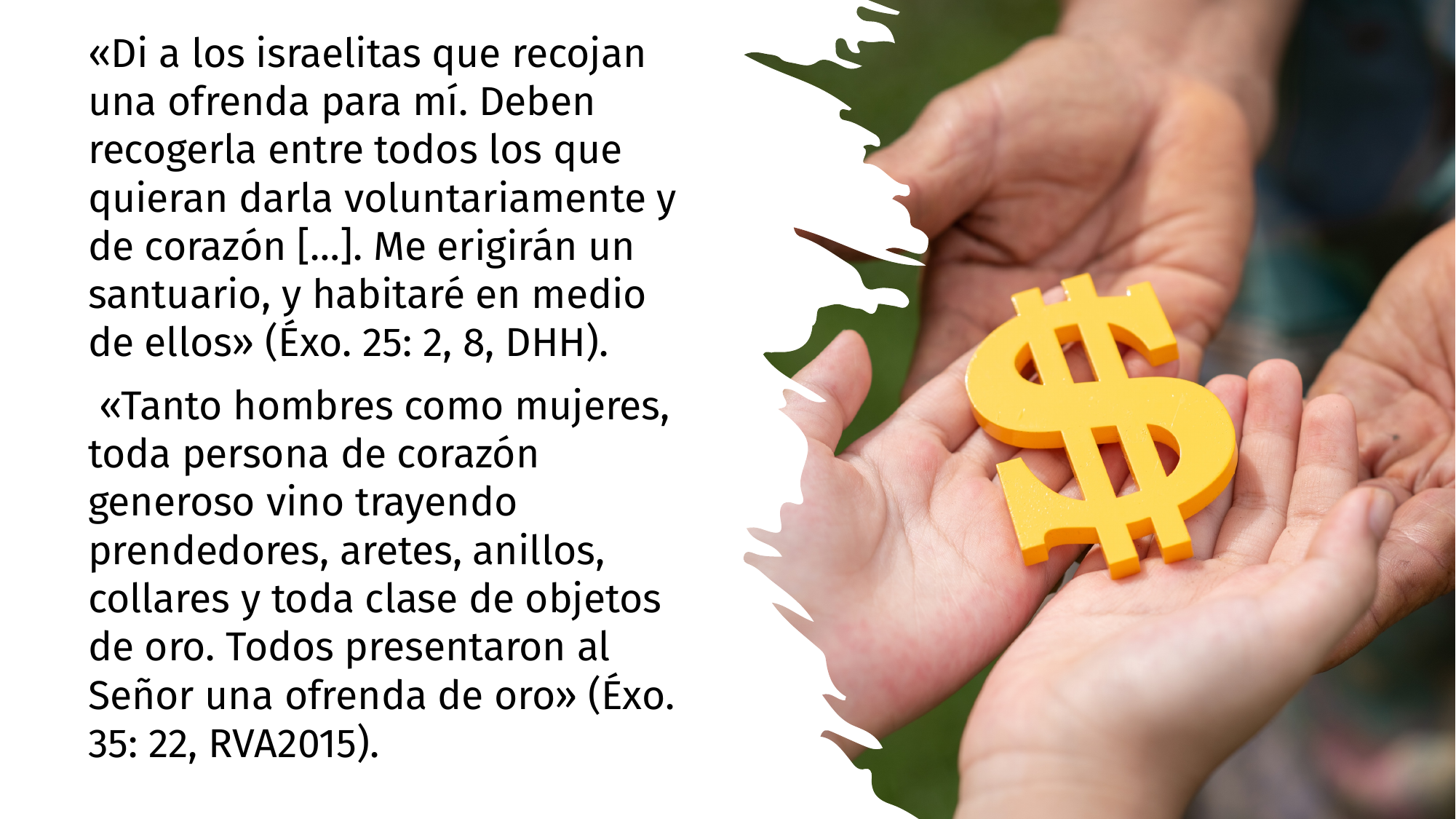

# «Di a los israelitas que recojan una ofrenda para mí. Deben recogerla entre todos los que quieran darla voluntariamente y de corazón […]. Me erigirán un santuario, y habitaré en medio de ellos» (Éxo. 25: 2, 8, DHH).
 «Tanto hombres como mujeres, toda persona de corazón generoso vino trayendo prendedores, aretes, anillos, collares y toda clase de objetos de oro. Todos presentaron al Señor una ofrenda de oro» (Éxo. 35: 22, RVA2015).